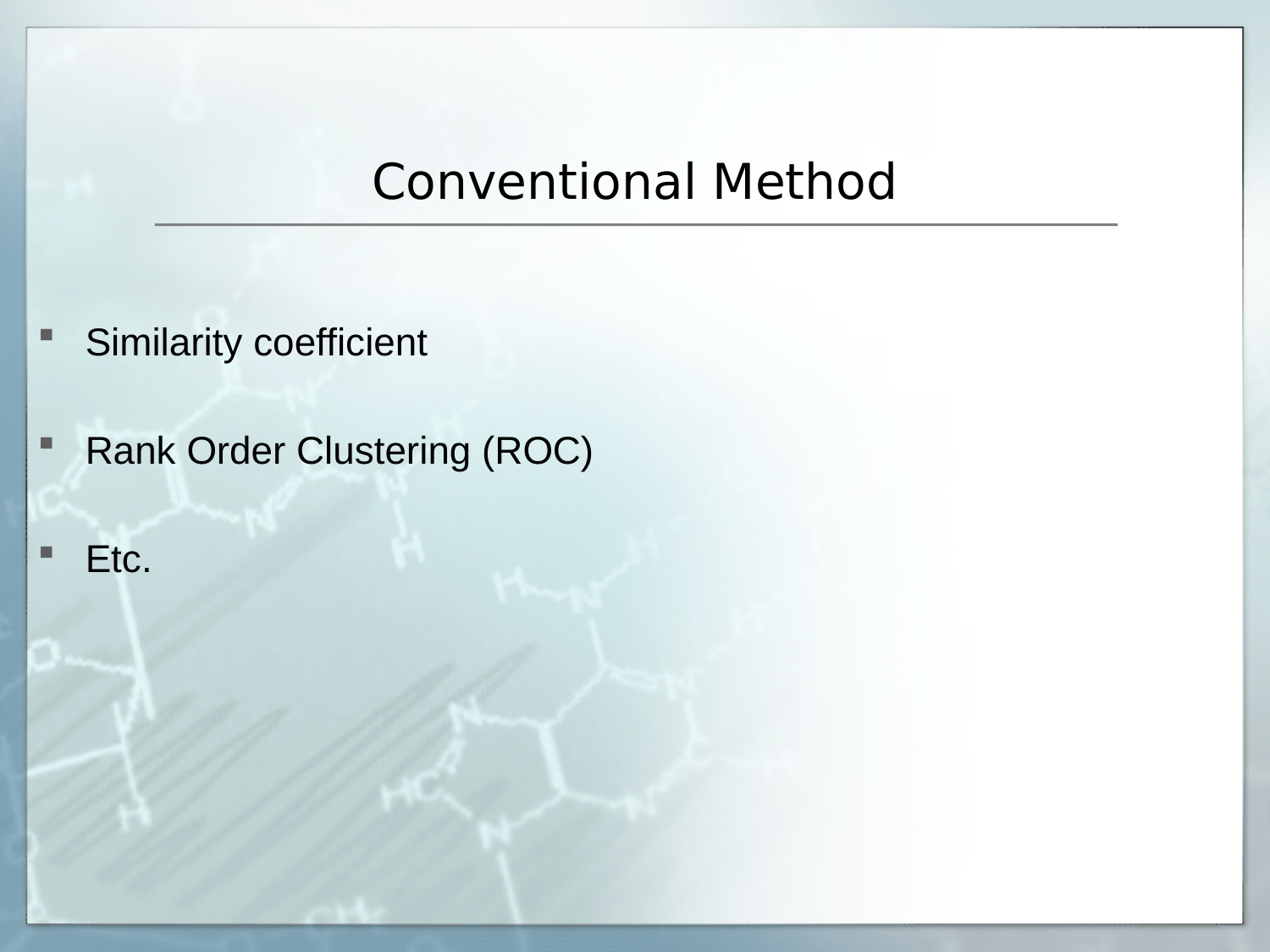

# Conventional Method

Similarity coefficient

Rank Order Clustering (ROC)

Etc.